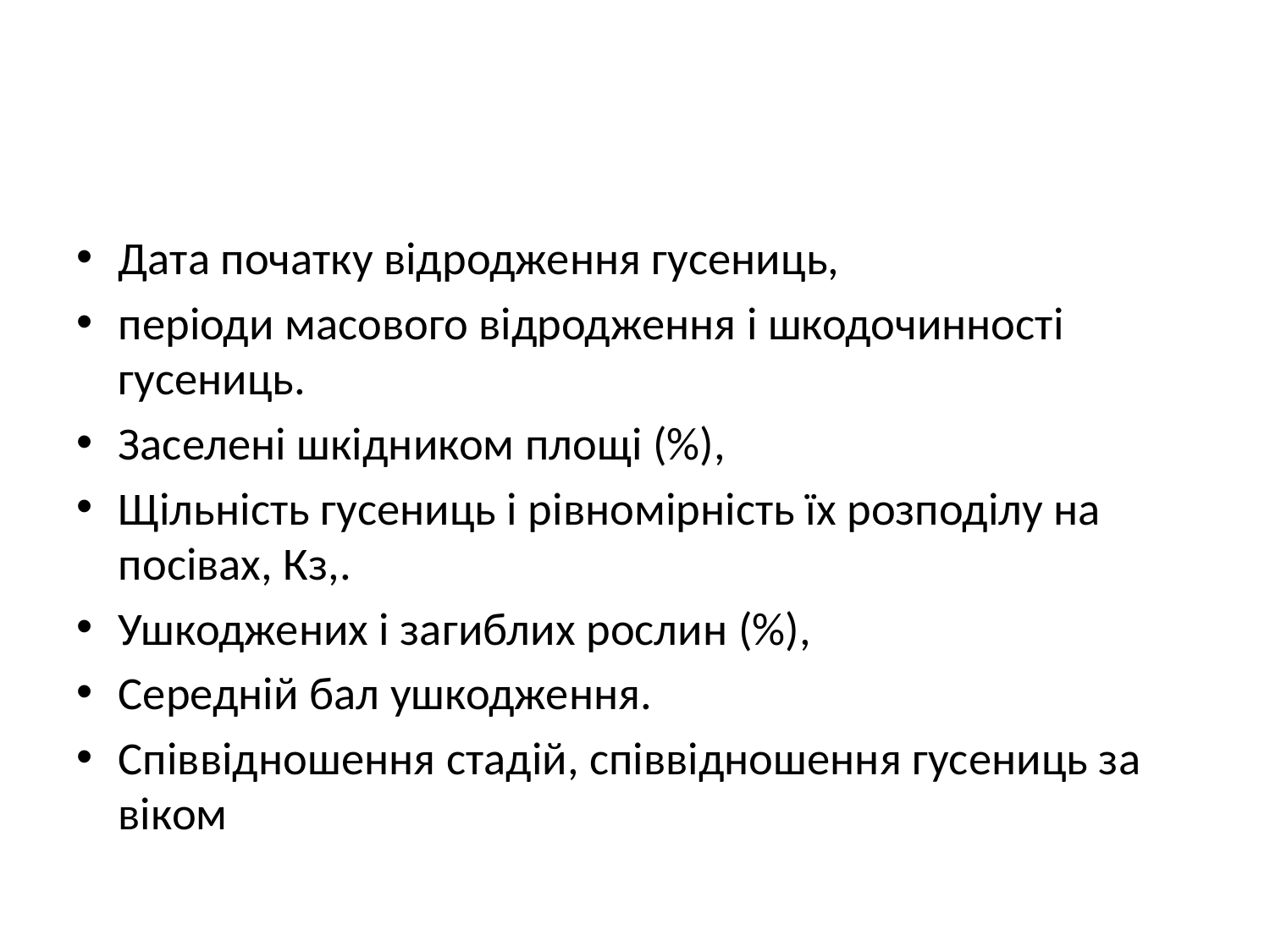

#
Дата початку відродження гусениць,
періоди масового відродження і шкодочинності гусениць.
Заселені шкідником площі (%),
Щільність гусениць і рівномірність їх розподілу на посівах, Кз,.
Ушкоджених і загиблих рослин (%),
Середній бал ушкодження.
Співвідношення стадій, співвідношення гусениць за віком